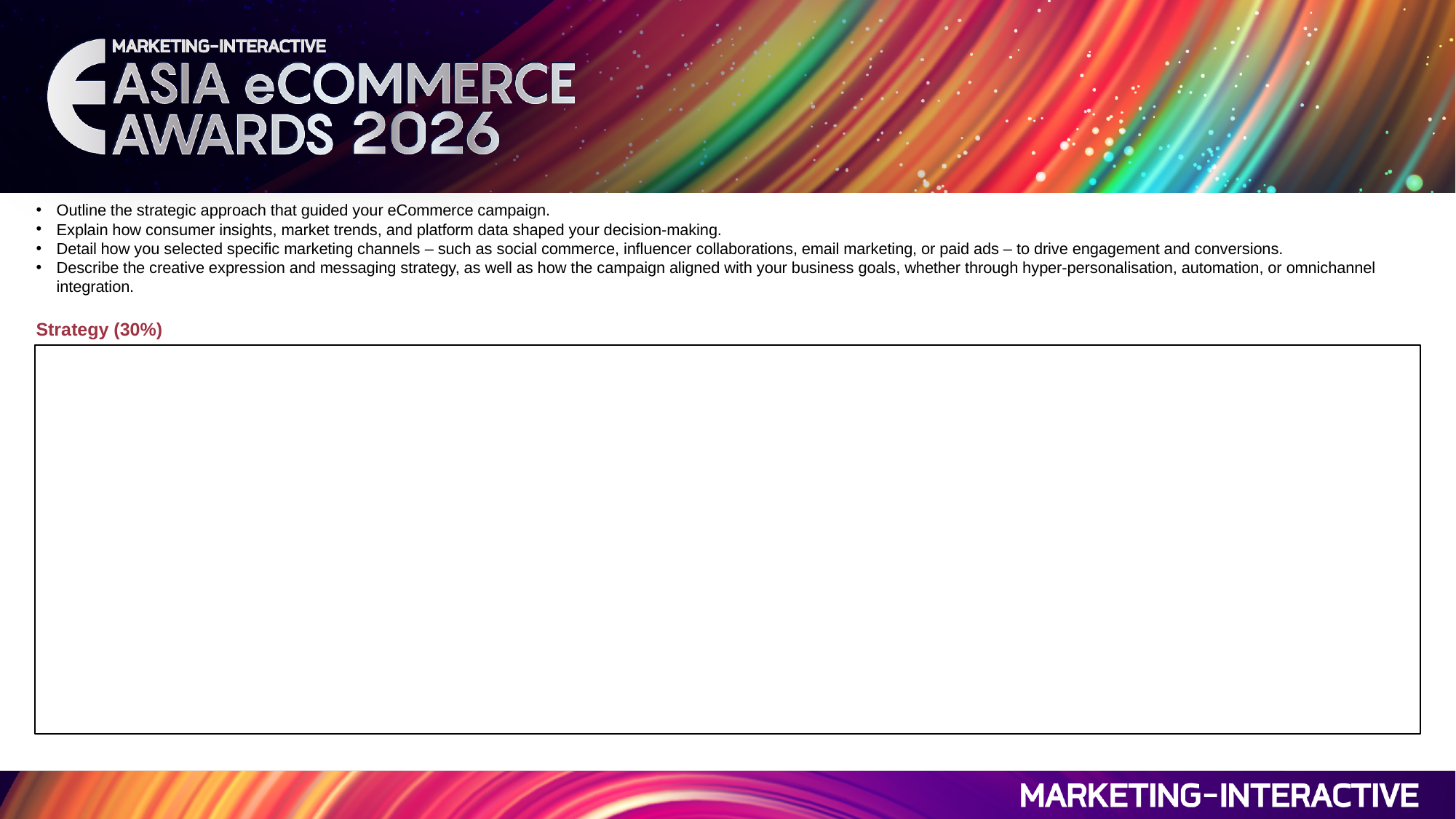

Outline the strategic approach that guided your eCommerce campaign.
Explain how consumer insights, market trends, and platform data shaped your decision-making.
Detail how you selected specific marketing channels – such as social commerce, influencer collaborations, email marketing, or paid ads – to drive engagement and conversions.
Describe the creative expression and messaging strategy, as well as how the campaign aligned with your business goals, whether through hyper-personalisation, automation, or omnichannel integration.
Strategy (30%)